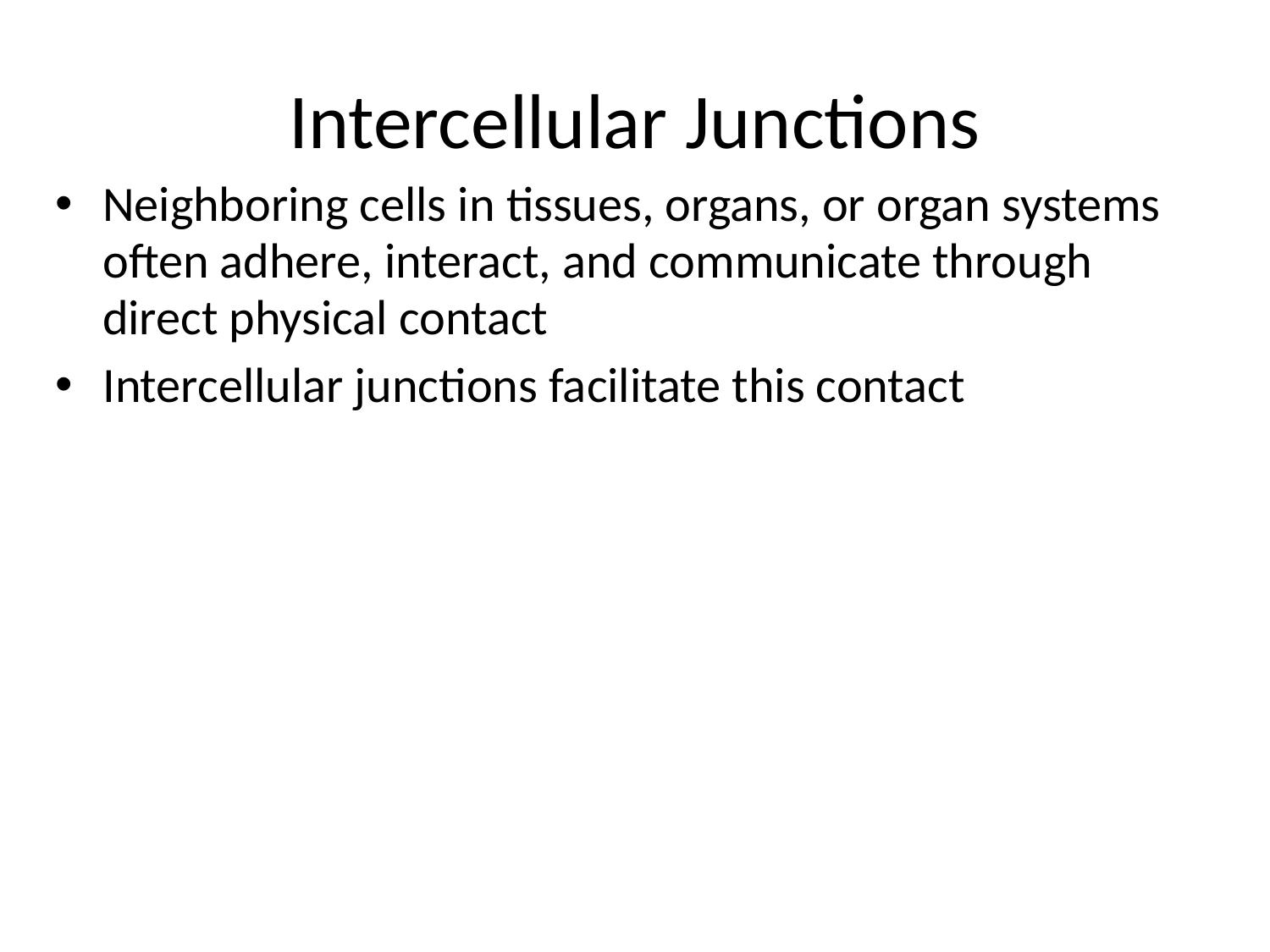

# Intercellular Junctions
Neighboring cells in tissues, organs, or organ systems often adhere, interact, and communicate through direct physical contact
Intercellular junctions facilitate this contact